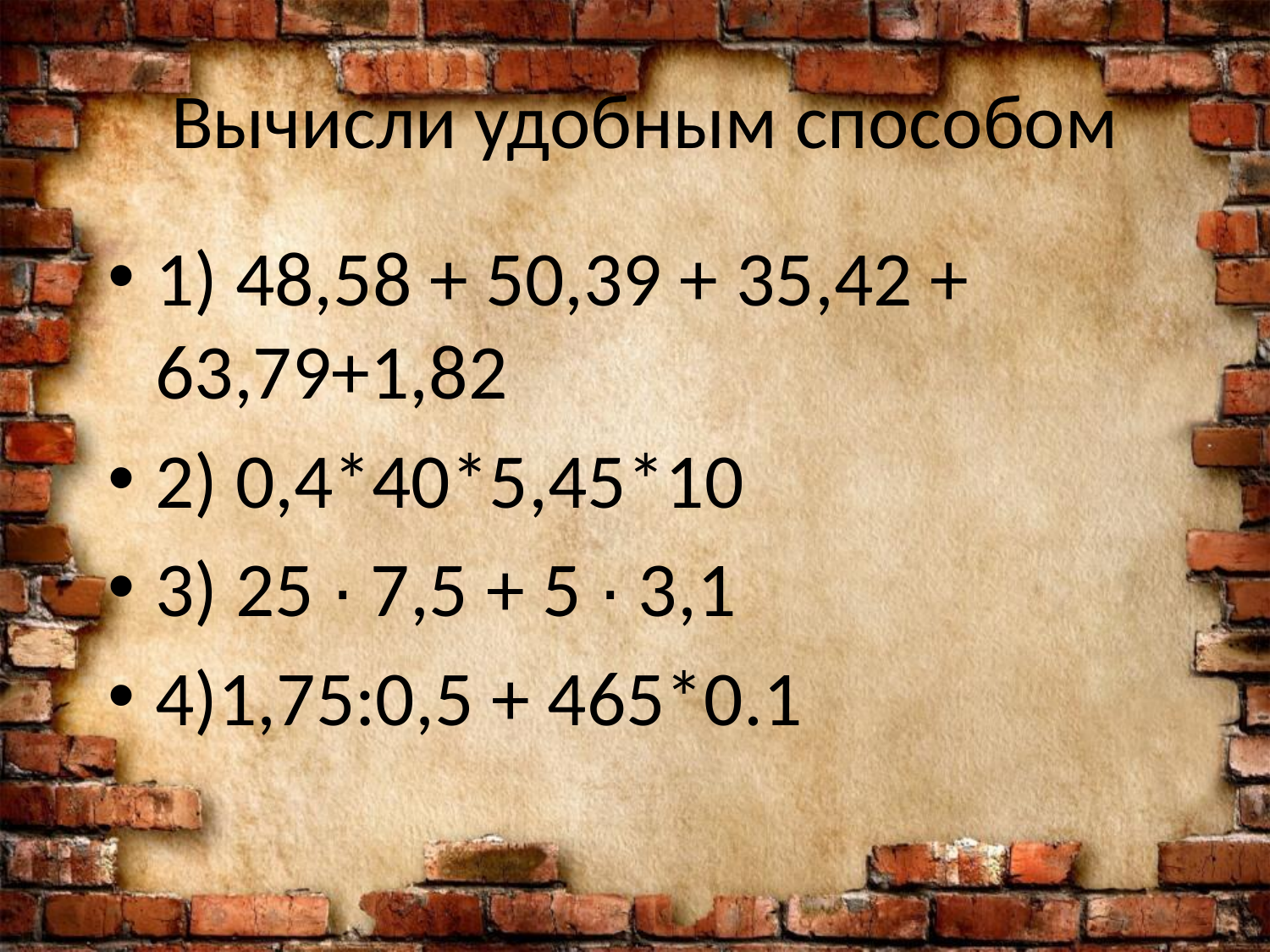

# Вычисли удобным способом
1) 48,58 + 50,39 + 35,42 + 63,79+1,82
2) 0,4*40*5,45*10
3) 25 ∙ 7,5 + 5 ∙ 3,1
4)1,75:0,5 + 465*0.1